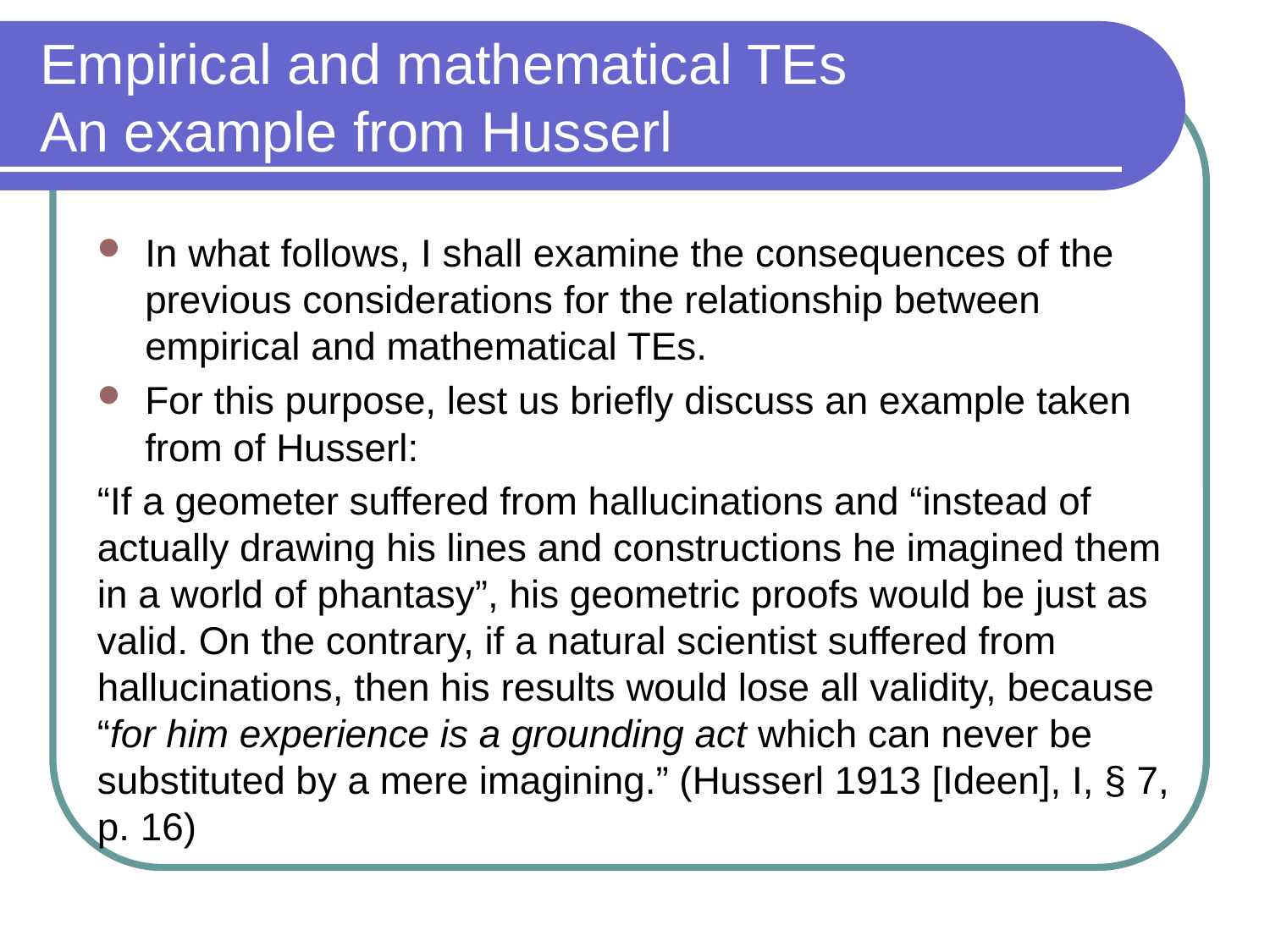

# Empirical and math­ematical TEs An example from Husserl
In what follows, I shall examine the consequences of the previous considerations for the relationship between empirical and math­ematical TEs.
For this purpose, lest us briefly discuss an example taken from of Husserl:
“If a geometer suffered from hallucinations and “instead of actually drawing his lines and constructions he imagined them in a world of phantasy”, his geometric proofs would be just as valid. On the contrary, if a natural scientist suffered from hallucinations, then his results would lose all validity, because “for him experience is a grounding act which can never be substituted by a mere imagining.” (Husserl 1913 [Ideen], I, § 7, p. 16)